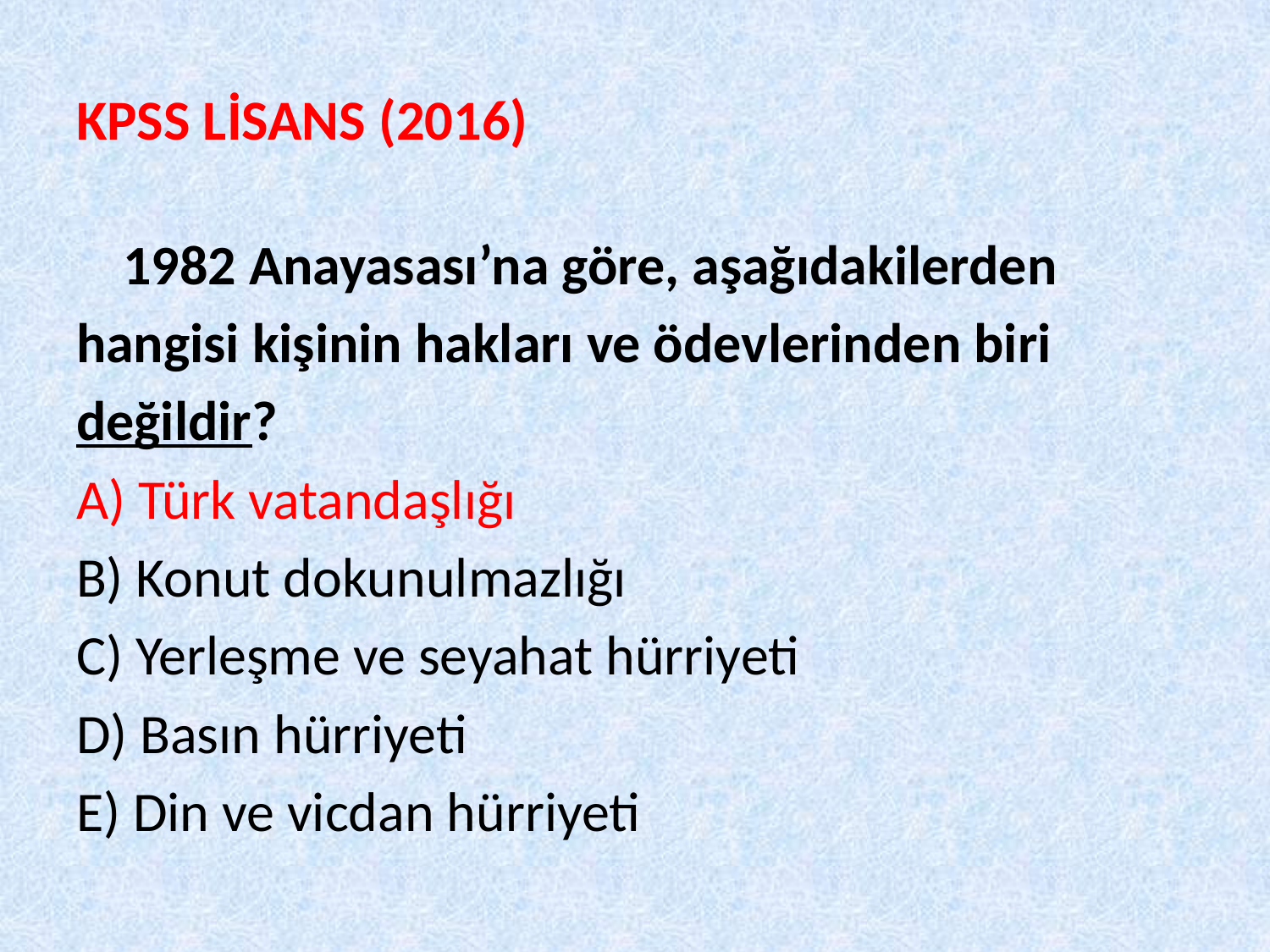

# KPSS LİSANS (2016)
	1982 Anayasası’na göre, aşağıdakilerden
hangisi kişinin hakları ve ödevlerinden biri
değildir?
A) Türk vatandaşlığı
B) Konut dokunulmazlığı
C) Yerleşme ve seyahat hürriyeti
D) Basın hürriyeti
E) Din ve vicdan hürriyeti